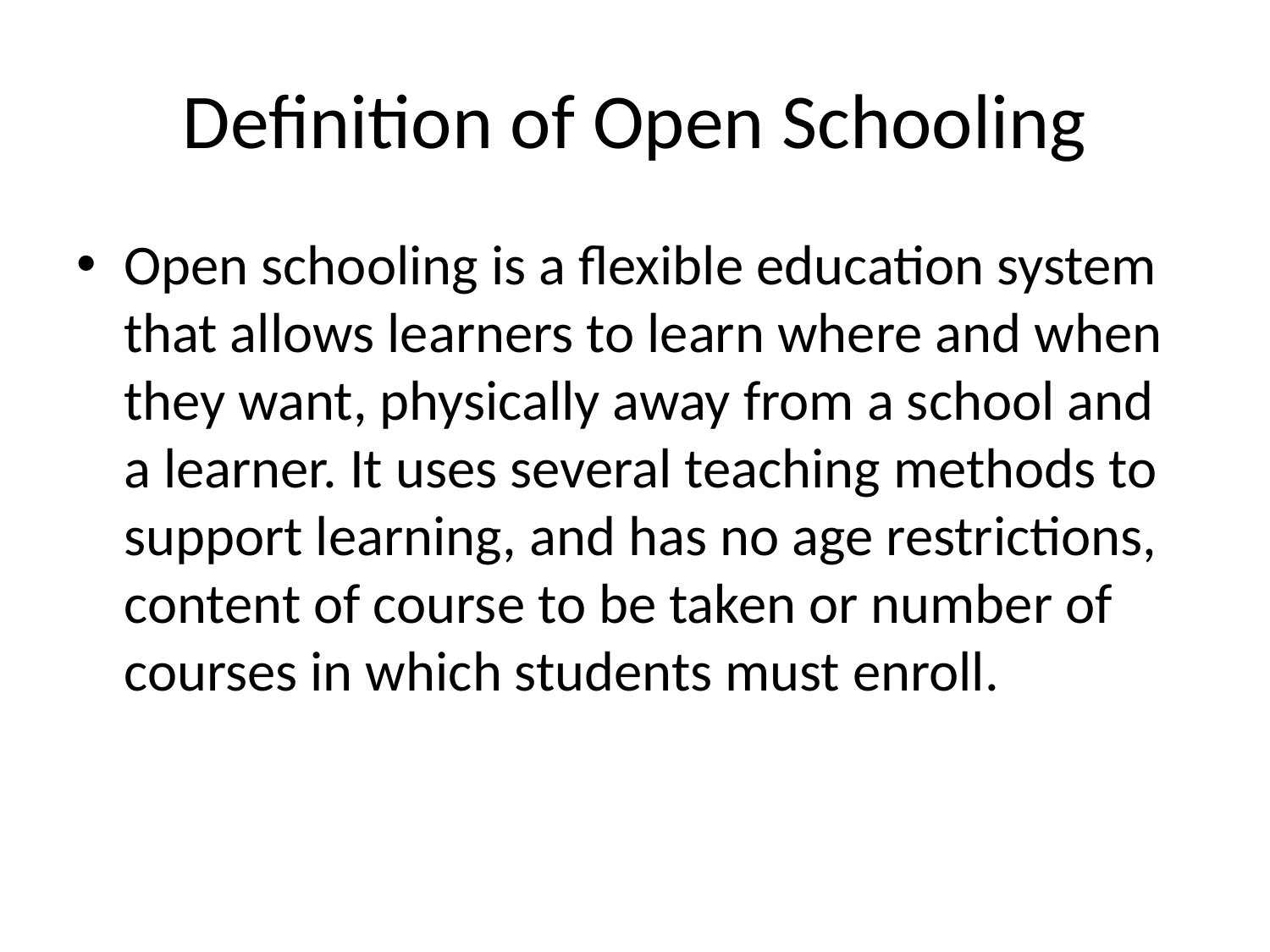

# Definition of Open Schooling
Open schooling is a flexible education system that allows learners to learn where and when they want, physically away from a school and a learner. It uses several teaching methods to support learning, and has no age restrictions, content of course to be taken or number of courses in which students must enroll.